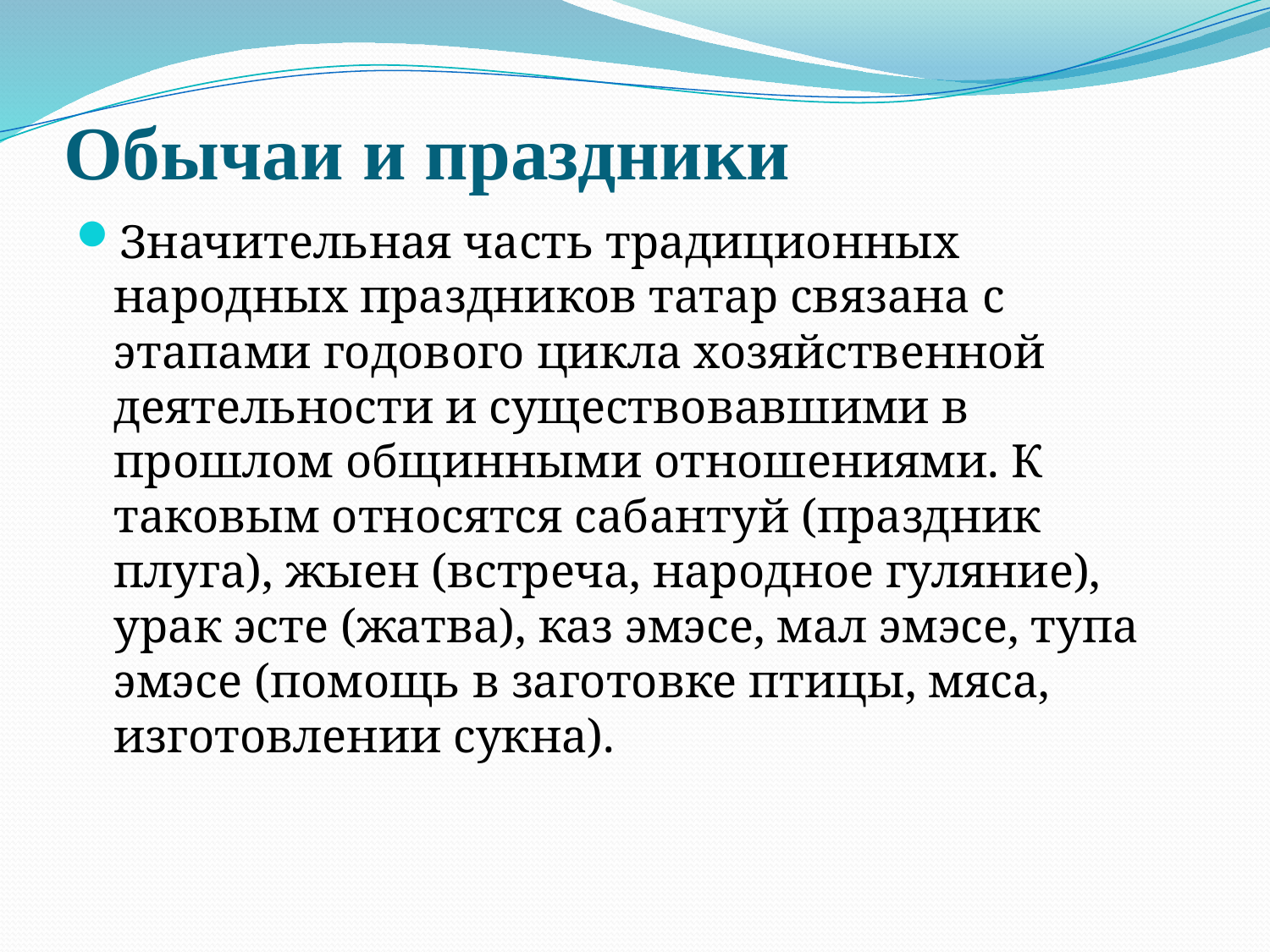

# Обычаи и праздники
Значительная часть традиционных народных праздников татар связана с этапами годового цикла хозяйственной деятельности и существовавшими в прошлом общинными отношениями. К таковым относятся сабантуй (праздник плуга), жыен (встреча, народное гуляние), урак эсте (жатва), каз эмэсе, мал эмэсе, тупа эмэсе (помощь в заготовке птицы, мяса, изготовлении сукна).